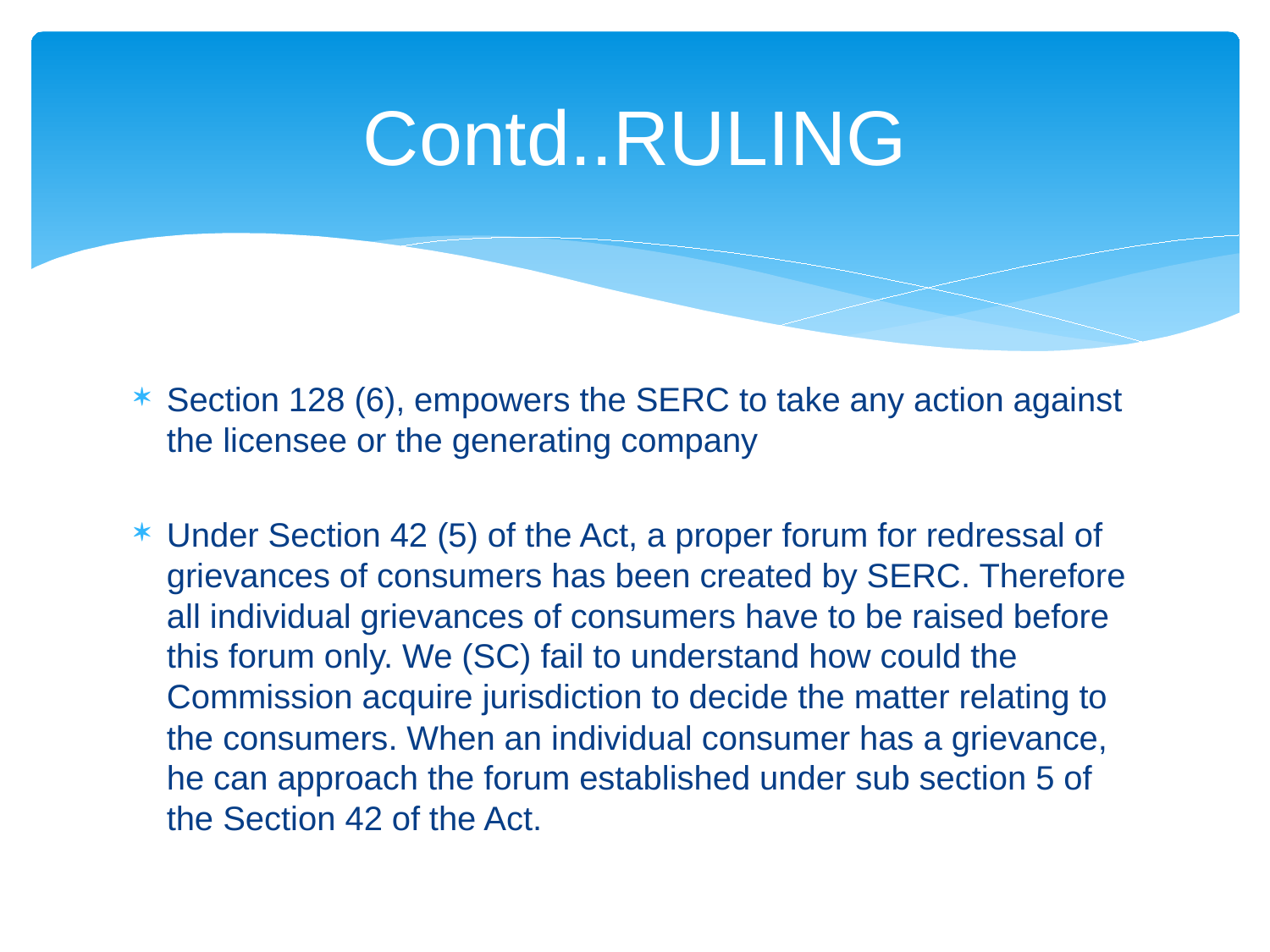

# Contd..RULING
Section 128 (6), empowers the SERC to take any action against the licensee or the generating company

Under Section 42 (5) of the Act, a proper forum for redressal of grievances of consumers has been created by SERC. Therefore all individual grievances of consumers have to be raised before this forum only. We (SC) fail to understand how could the Commission acquire jurisdiction to decide the matter relating to the consumers. When an individual consumer has a grievance, he can approach the forum established under sub section 5 of the Section 42 of the Act.